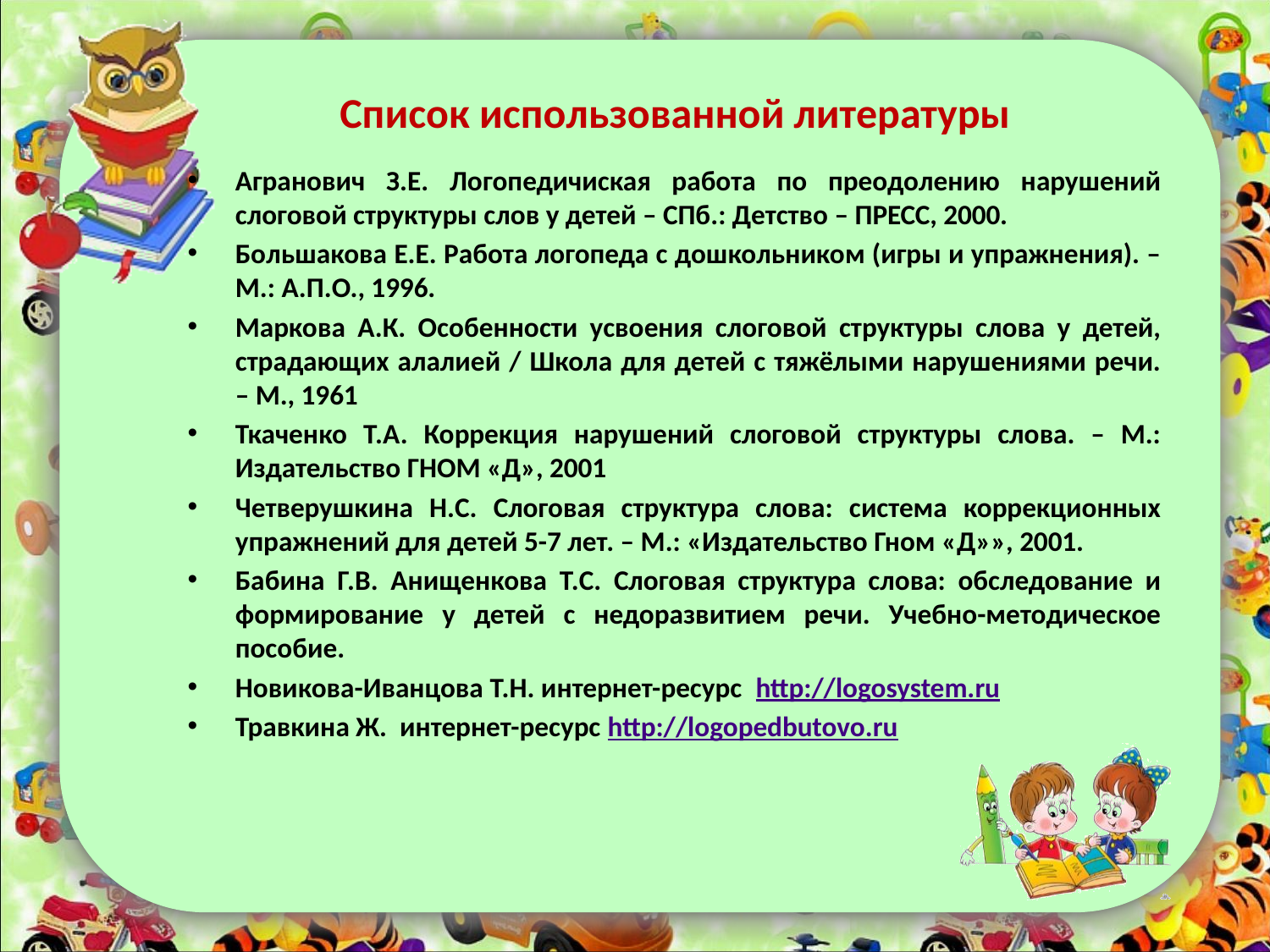

Список использованной литературы
Агранович З.Е. Логопедичиская работа по преодолению нарушений слоговой структуры слов у детей – СПб.: Детство – ПРЕСС, 2000.
Большакова Е.Е. Работа логопеда с дошкольником (игры и упражнения). – М.: А.П.О., 1996.
Маркова А.К. Особенности усвоения слоговой структуры слова у детей, страдающих алалией / Школа для детей с тяжёлыми нарушениями речи. – М., 1961
Ткаченко Т.А. Коррекция нарушений слоговой структуры слова. – М.: Издательство ГНОМ «Д», 2001
Четверушкина Н.С. Слоговая структура слова: система коррекционных упражнений для детей 5-7 лет. – М.: «Издательство Гном «Д»», 2001.
Бабина Г.В. Анищенкова Т.С. Слоговая структура слова: обследование и формирование у детей с недоразвитием речи. Учебно-методическое пособие.
Новикова-Иванцова Т.Н. интернет-ресурс  http://logosystem.ru
Травкина Ж.  интернет-ресурс http://logopedbutovo.ru